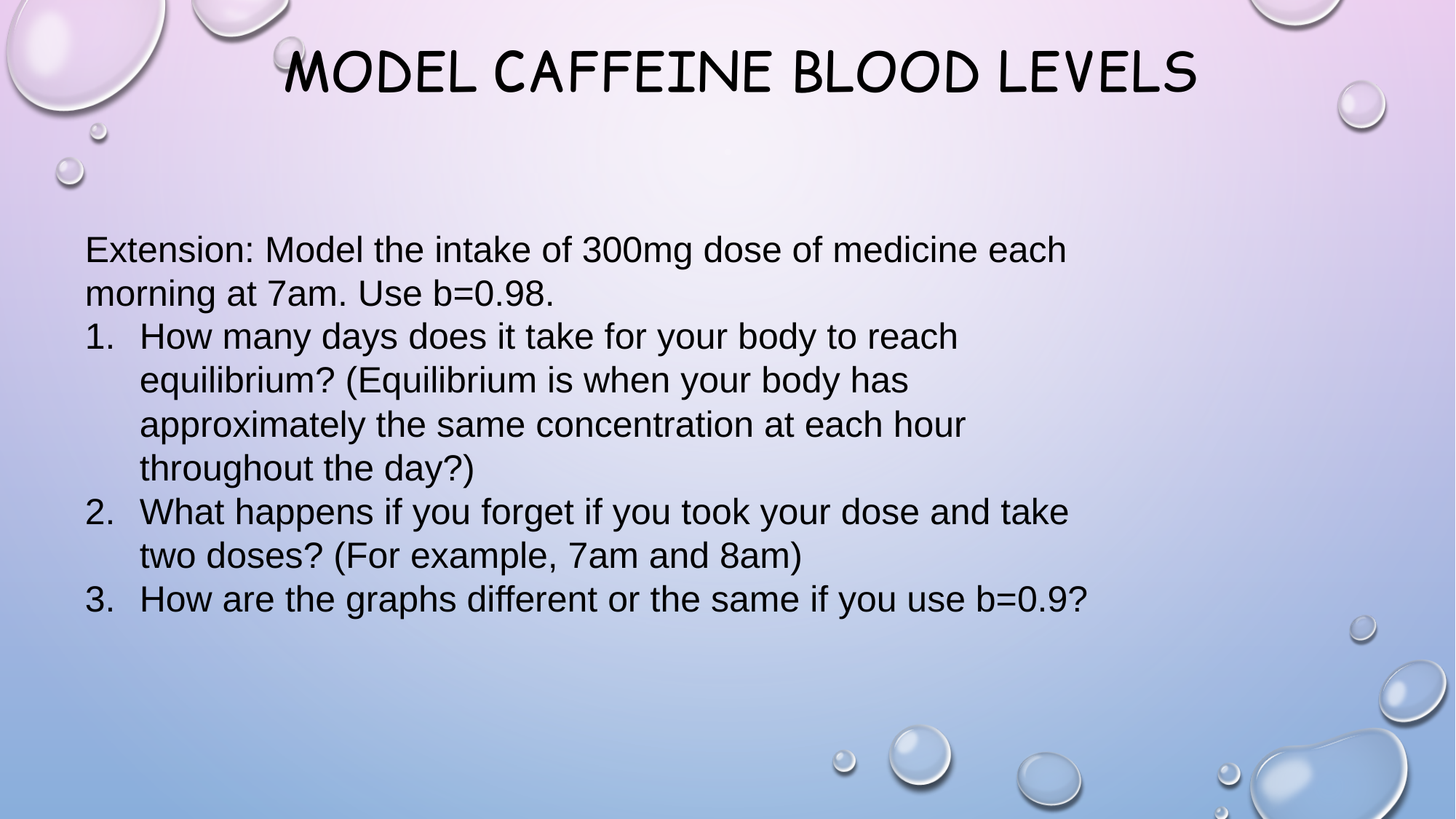

Model Caffeine Blood Levels
#
Extension: Model the intake of 300mg dose of medicine each morning at 7am. Use b=0.98.
How many days does it take for your body to reach equilibrium? (Equilibrium is when your body has approximately the same concentration at each hour throughout the day?)
What happens if you forget if you took your dose and take two doses? (For example, 7am and 8am)
How are the graphs different or the same if you use b=0.9?